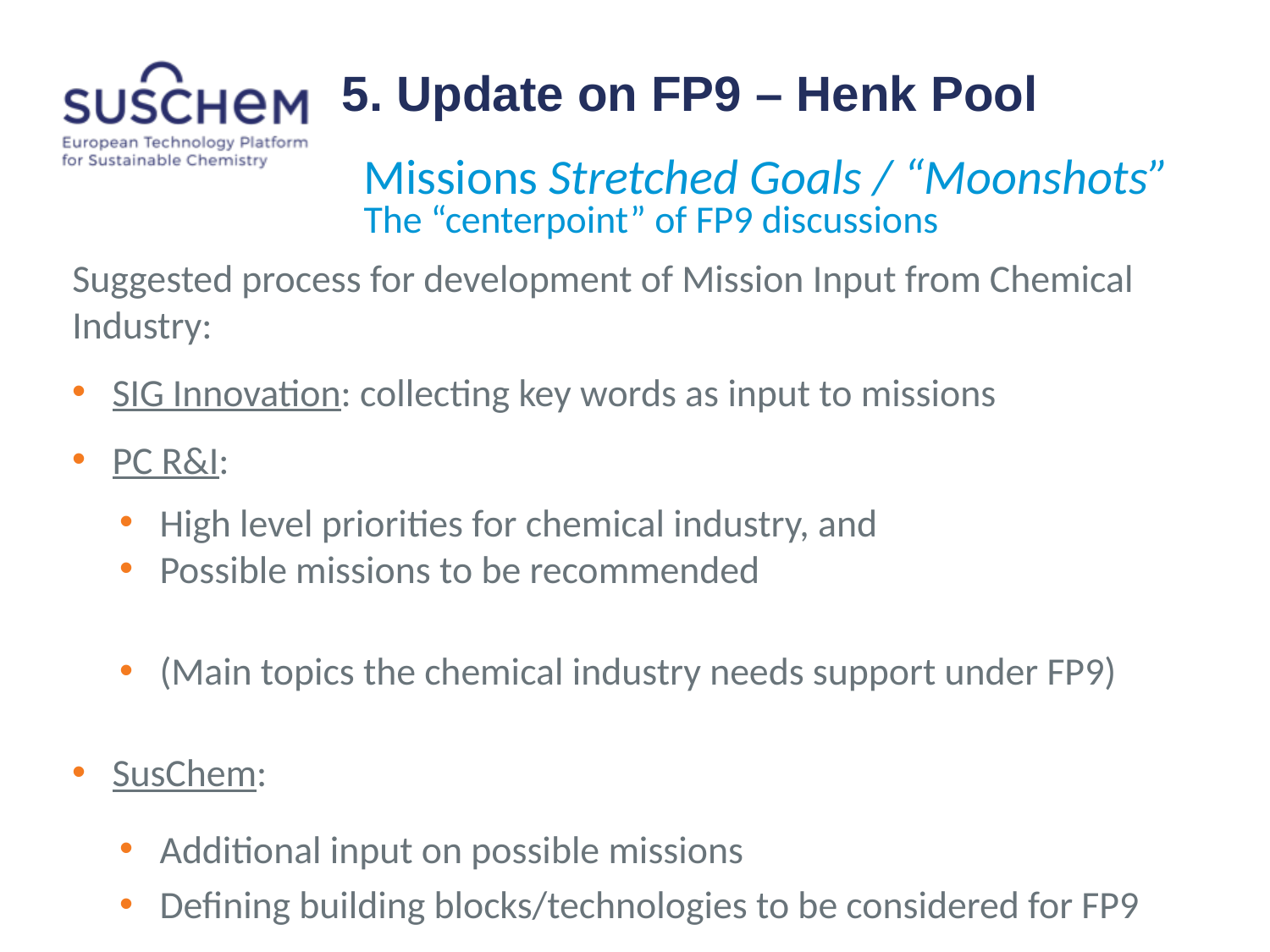

# 5. Update on FP9 – Henk Pool
Missions Stretched Goals / “Moonshots”
The “centerpoint” of FP9 discussions
Suggested process for development of Mission Input from Chemical Industry:
SIG Innovation: collecting key words as input to missions
PC R&I:
High level priorities for chemical industry, and
Possible missions to be recommended

(Main topics the chemical industry needs support under FP9)

SusChem:
Additional input on possible missions
Defining building blocks/technologies to be considered for FP9